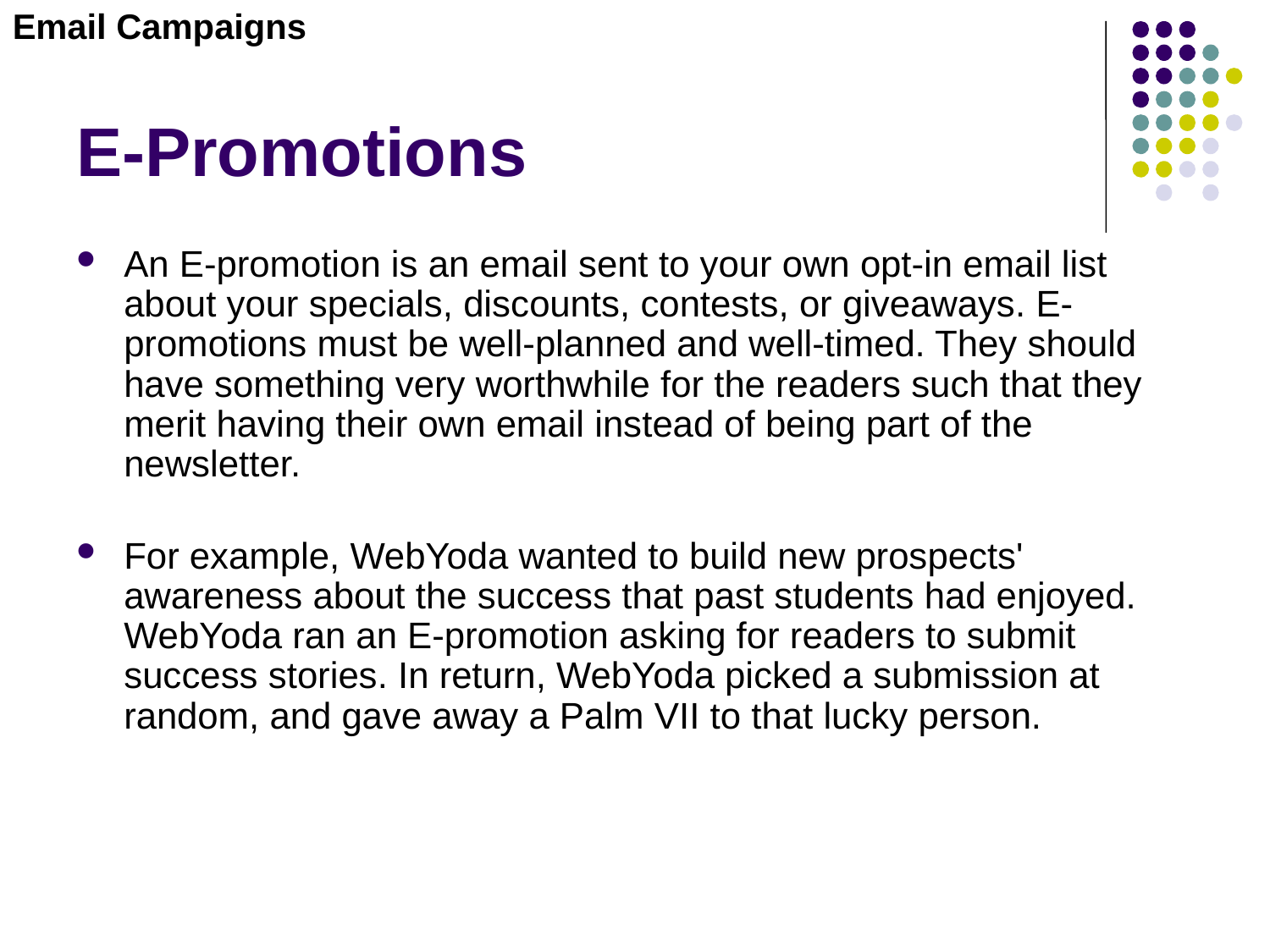

Email Campaigns
# E-Promotions
An E-promotion is an email sent to your own opt-in email list about your specials, discounts, contests, or giveaways. E-promotions must be well-planned and well-timed. They should have something very worthwhile for the readers such that they merit having their own email instead of being part of the newsletter.
For example, WebYoda wanted to build new prospects' awareness about the success that past students had enjoyed. WebYoda ran an E-promotion asking for readers to submit success stories. In return, WebYoda picked a submission at random, and gave away a Palm VII to that lucky person.